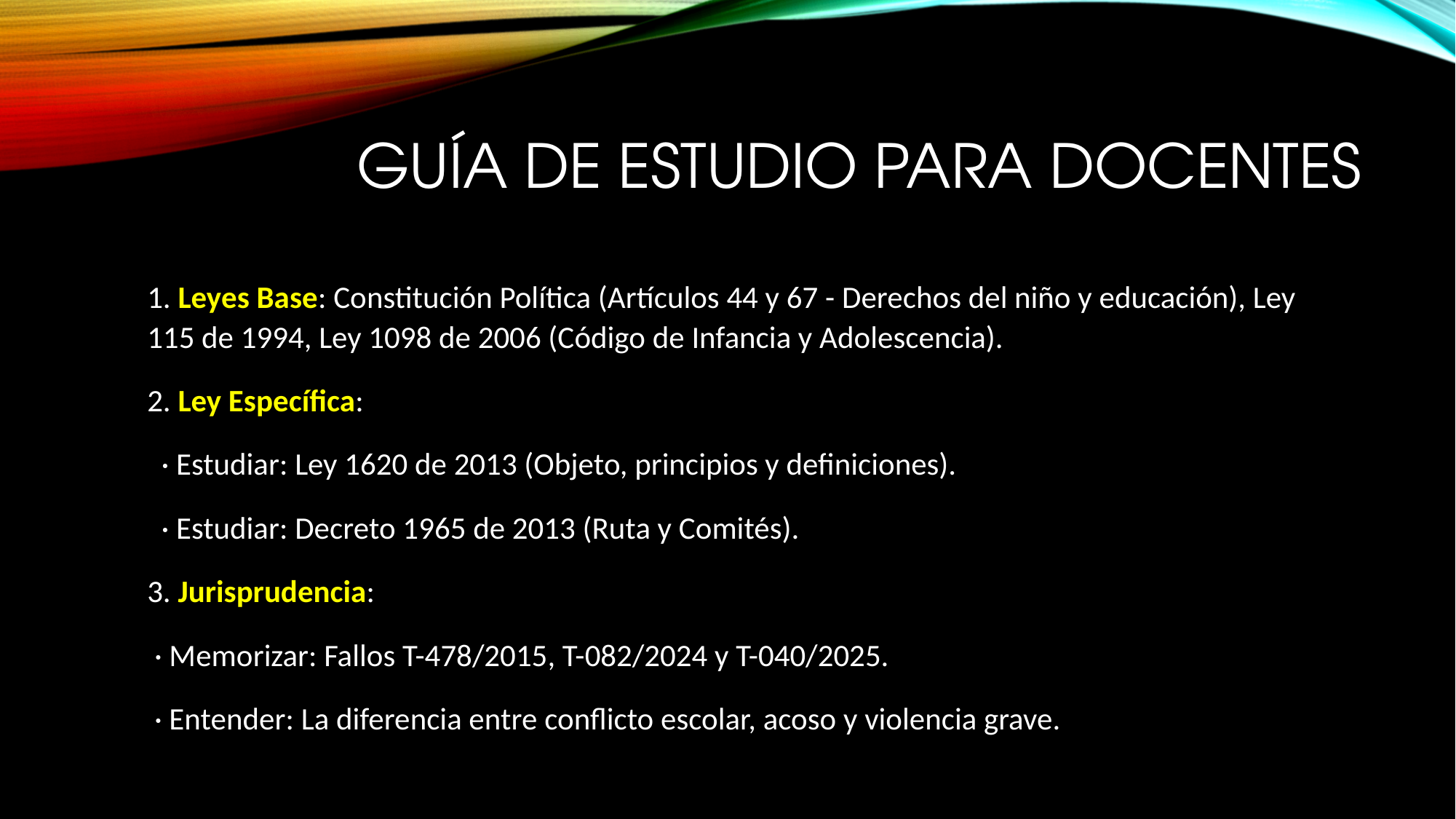

# Guía de Estudio para Docentes
1. Leyes Base: Constitución Política (Artículos 44 y 67 - Derechos del niño y educación), Ley 115 de 1994, Ley 1098 de 2006 (Código de Infancia y Adolescencia).
2. Ley Específica:
  · Estudiar: Ley 1620 de 2013 (Objeto, principios y definiciones).
  · Estudiar: Decreto 1965 de 2013 (Ruta y Comités).
3. Jurisprudencia:
 · Memorizar: Fallos T-478/2015, T-082/2024 y T-040/2025.
 · Entender: La diferencia entre conflicto escolar, acoso y violencia grave.